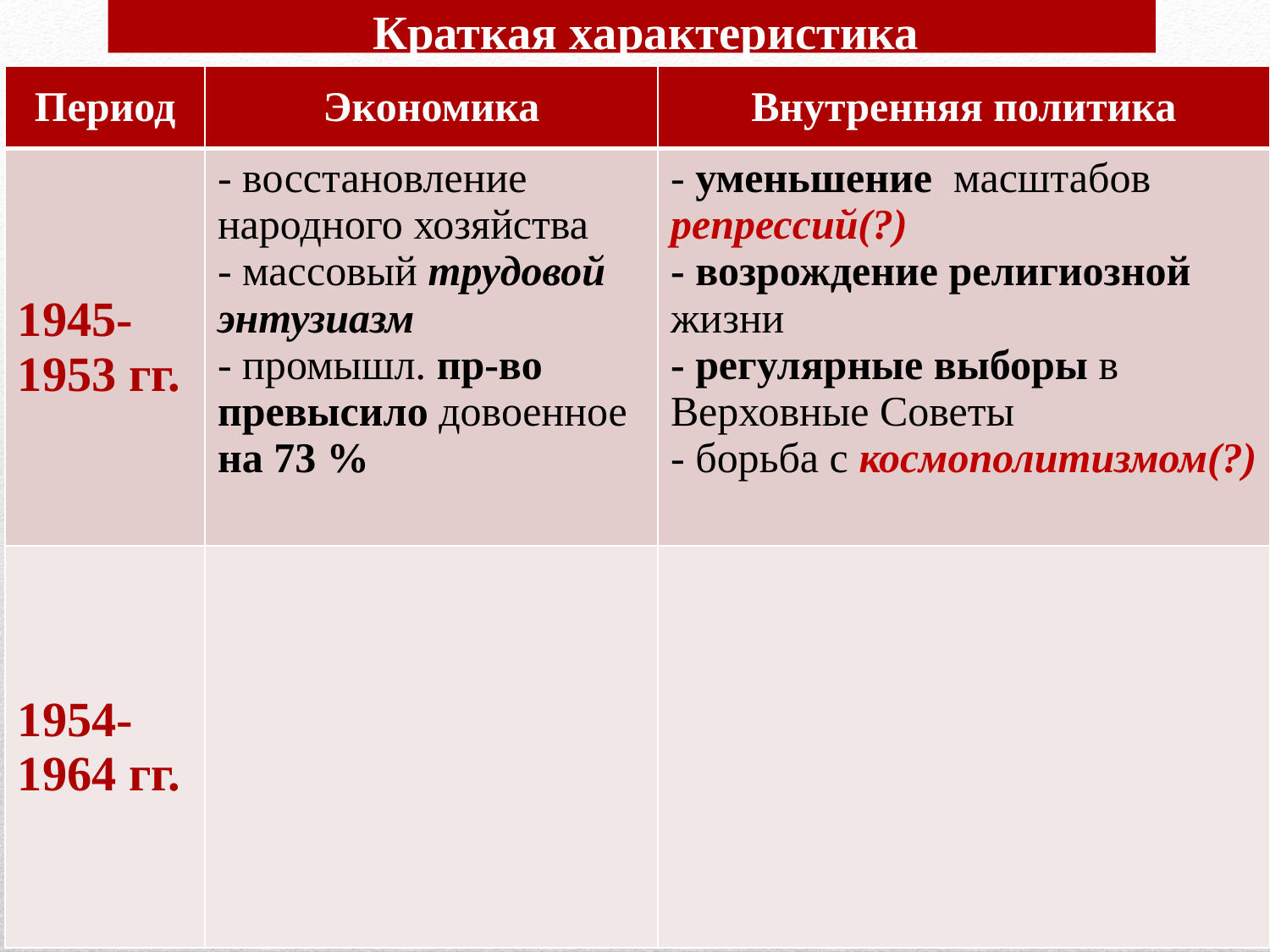

# Краткая характеристика
| Период | Экономика | Внутренняя политика |
| --- | --- | --- |
| 1945- 1953 гг. | - восстановление народного хозяйства - массовый трудовой энтузиазм - промышл. пр-во превысило довоенное на 73 % | - уменьшение масштабов репрессий(?) - возрождение религиозной жизни - регулярные выборы в Верховные Советы - борьба с космополитизмом(?) |
| 1954- 1964 гг. |  |  |